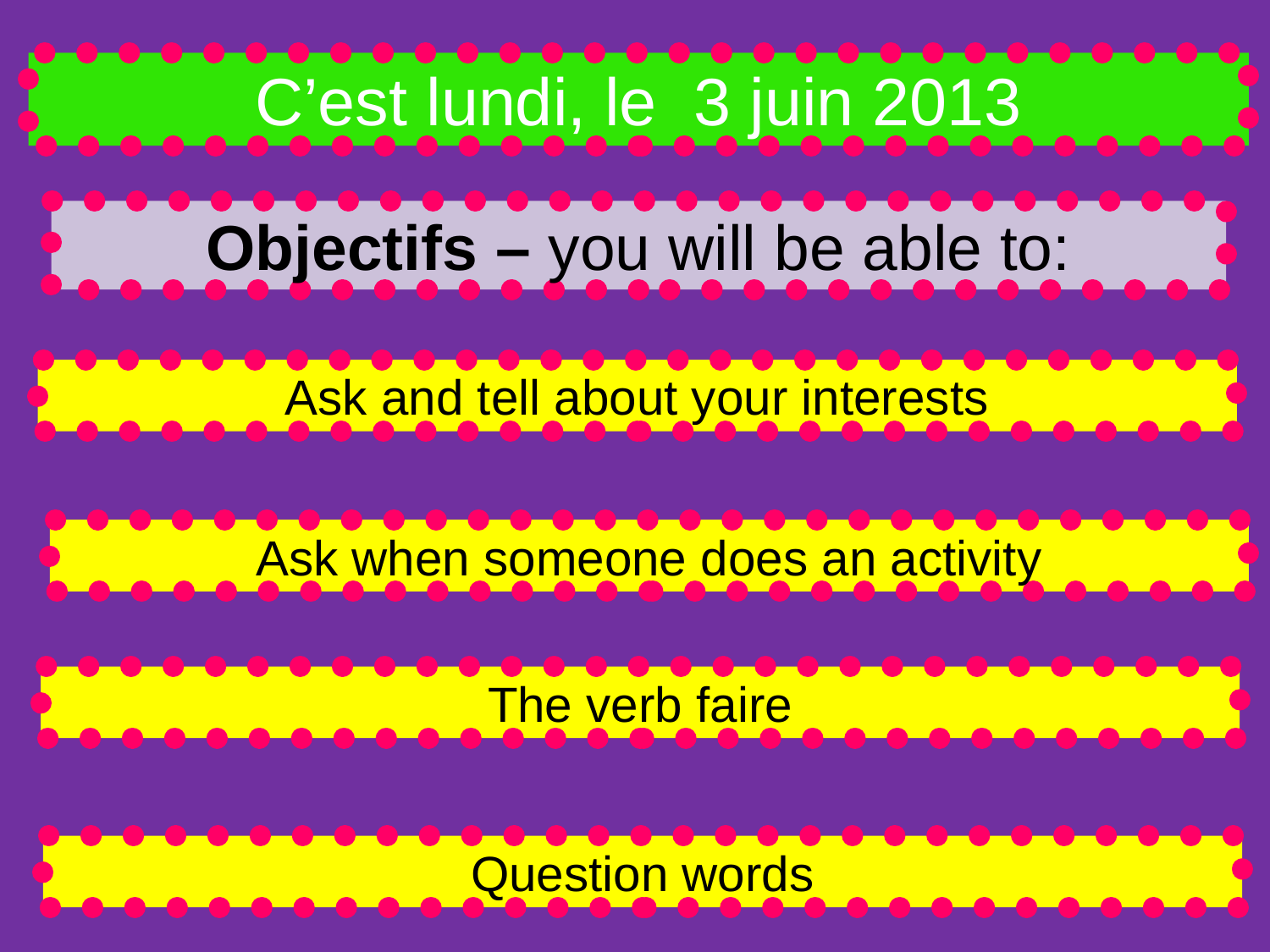

C’est lundi, le  3 juin 2013
Objectifs – you will be able to:
Ask and tell about your interests
Ask when someone does an activity
The verb faire
Question words